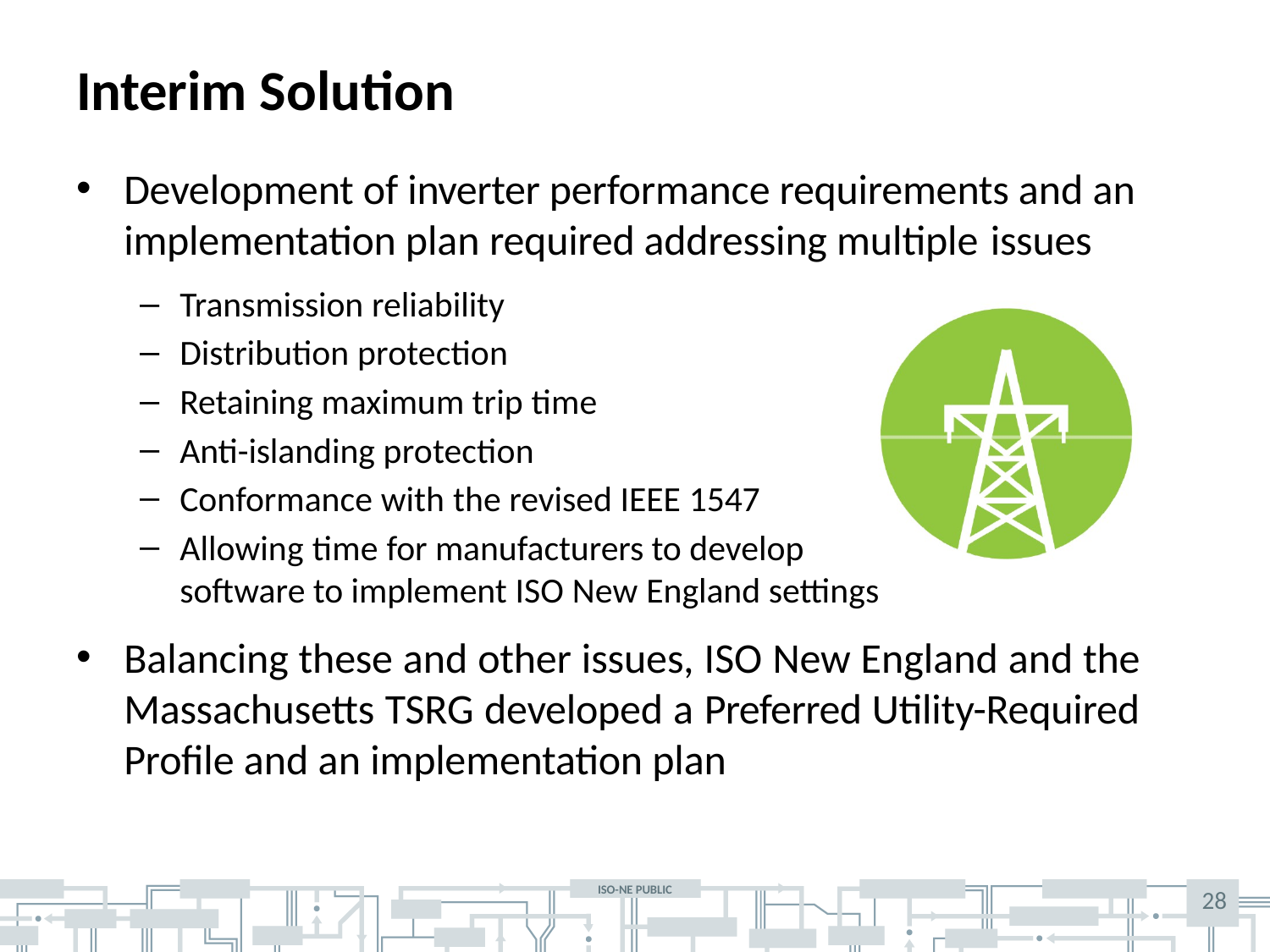

# Interim Solution
Development of inverter performance requirements and an  implementation plan required addressing multiple issues
Transmission reliability
Distribution protection
Retaining maximum trip time
Anti-islanding protection
Conformance with the revised IEEE 1547
Allowing time for manufacturers to develop
software to implement ISO New England settings
Balancing these and other issues, ISO New England and the  Massachusetts TSRG developed a Preferred Utility-Required  Profile and an implementation plan

28